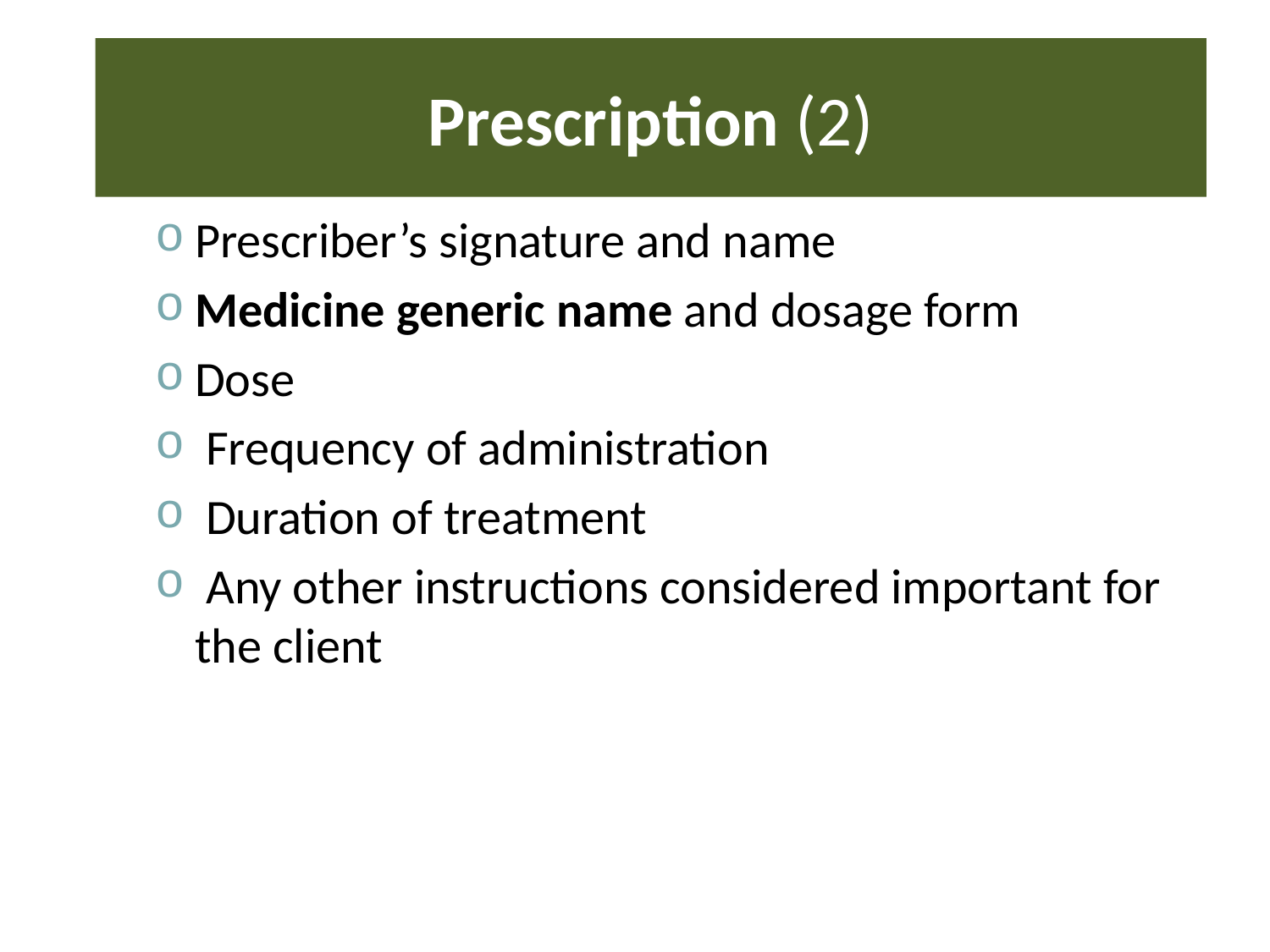

# Prescription (2)
Prescriber’s signature and name
Medicine generic name and dosage form
Dose
 Frequency of administration
 Duration of treatment
 Any other instructions considered important for   the client